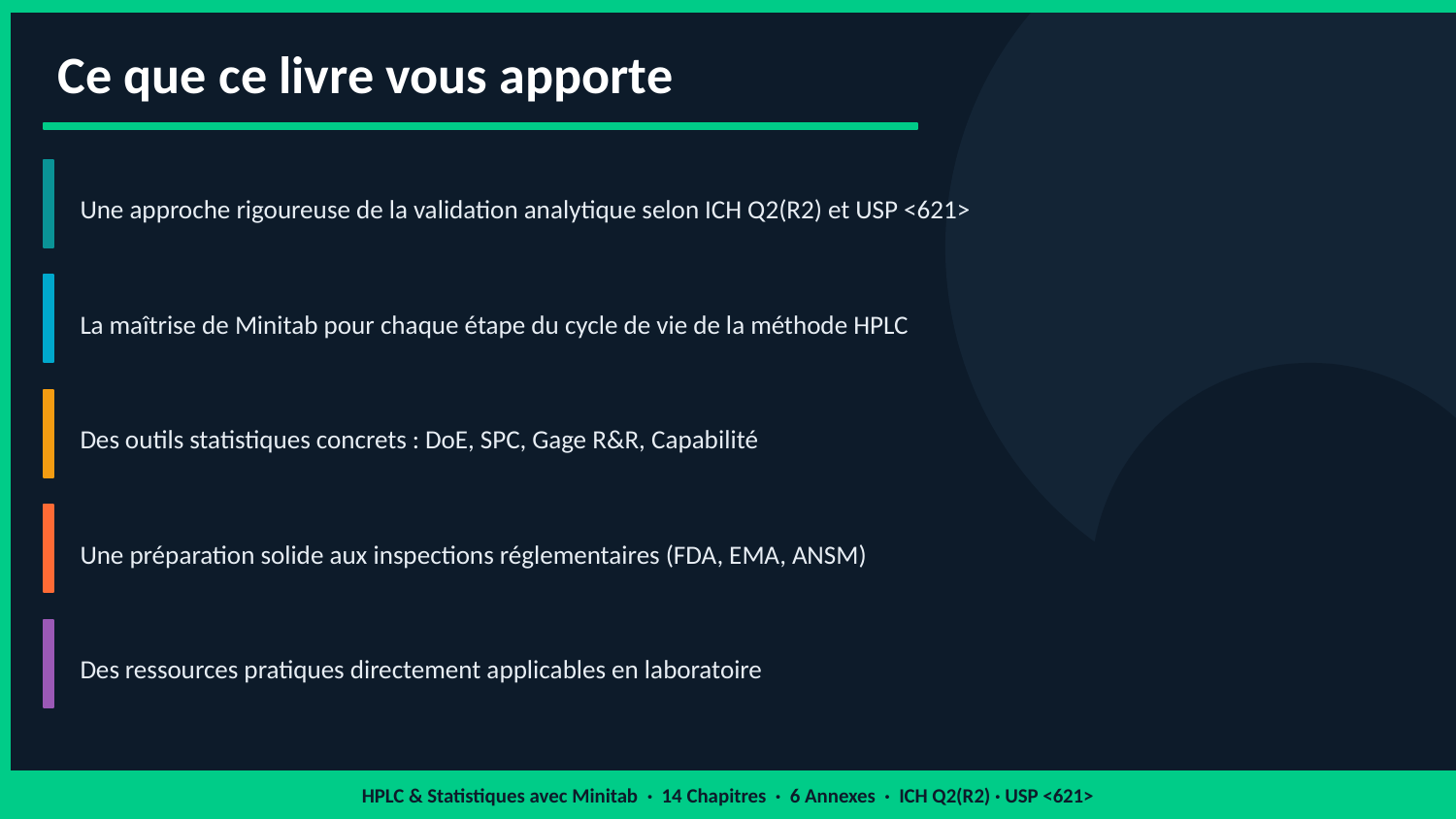

Ce que ce livre vous apporte

Une approche rigoureuse de la validation analytique selon ICH Q2(R2) et USP <621>

La maîtrise de Minitab pour chaque étape du cycle de vie de la méthode HPLC

Des outils statistiques concrets : DoE, SPC, Gage R&R, Capabilité

Une préparation solide aux inspections réglementaires (FDA, EMA, ANSM)

Des ressources pratiques directement applicables en laboratoire

HPLC & Statistiques avec Minitab  ·  14 Chapitres  ·  6 Annexes  ·  ICH Q2(R2) · USP <621>